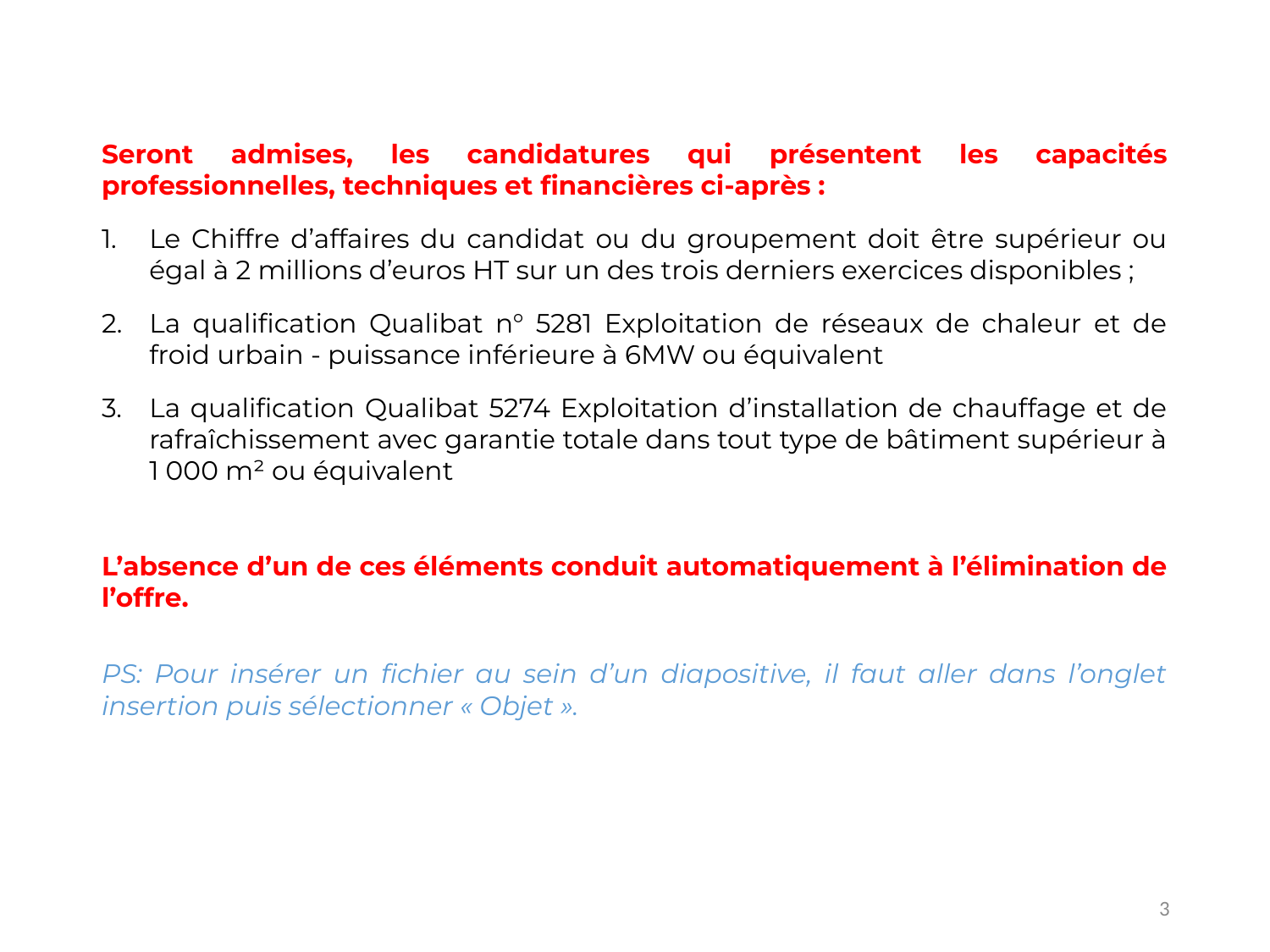

Seront admises, les candidatures qui présentent les capacités professionnelles, techniques et financières ci-après :
Le Chiffre d’affaires du candidat ou du groupement doit être supérieur ou égal à 2 millions d’euros HT sur un des trois derniers exercices disponibles ;
La qualification Qualibat n° 5281 Exploitation de réseaux de chaleur et de froid urbain - puissance inférieure à 6MW ou équivalent
La qualification Qualibat 5274 Exploitation d’installation de chauffage et de rafraîchissement avec garantie totale dans tout type de bâtiment supérieur à 1 000 m² ou équivalent

L’absence d’un de ces éléments conduit automatiquement à l’élimination de l’offre.

PS: Pour insérer un fichier au sein d’un diapositive, il faut aller dans l’onglet insertion puis sélectionner « Objet ».

3